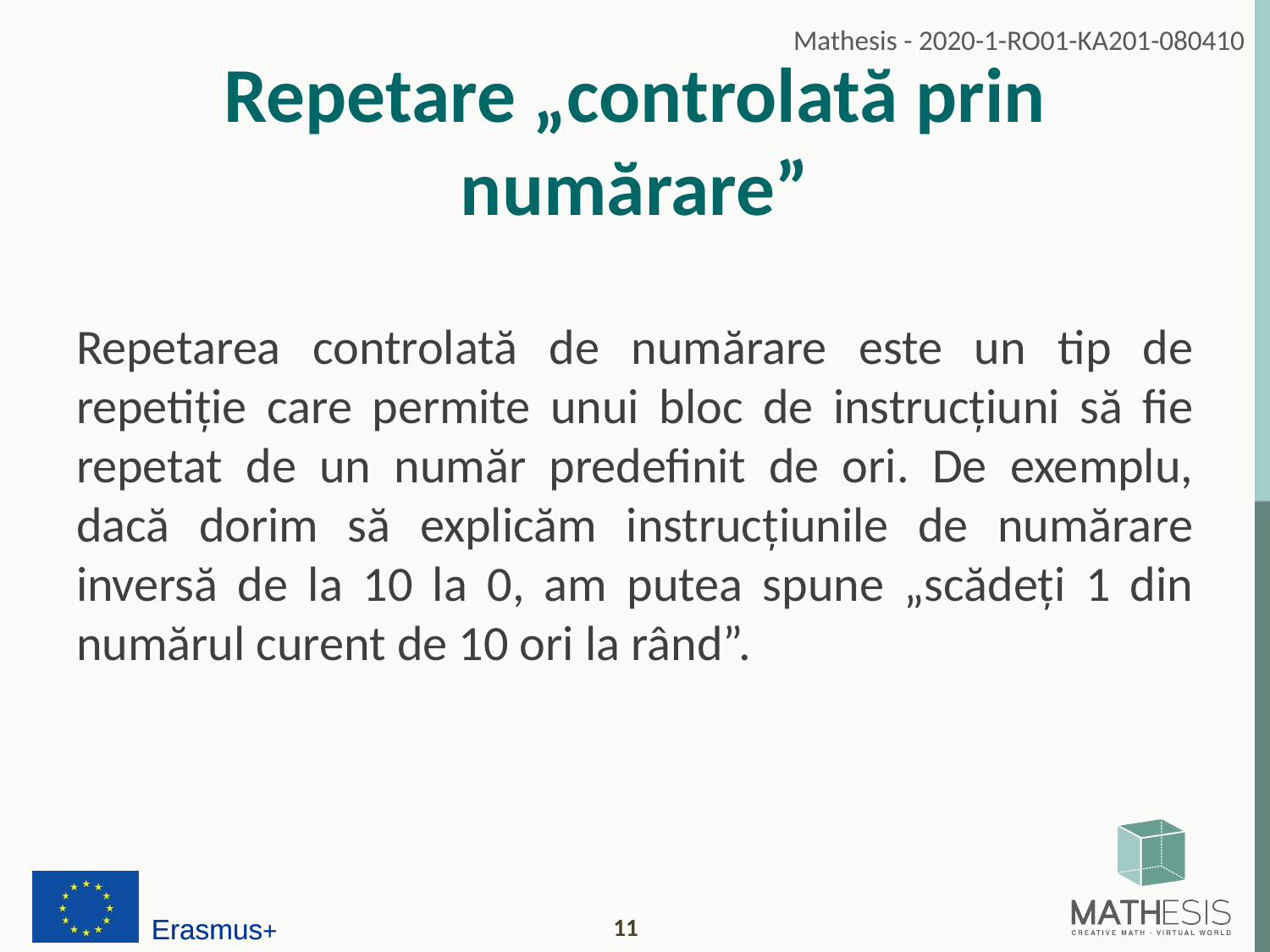

# Repetare „controlată prin numărare”
Repetarea controlată de numărare este un tip de repetiție care permite unui bloc de instrucțiuni să fie repetat de un număr predefinit de ori. De exemplu, dacă dorim să explicăm instrucțiunile de numărare inversă de la 10 la 0, am putea spune „scădeți 1 din numărul curent de 10 ori la rând”.